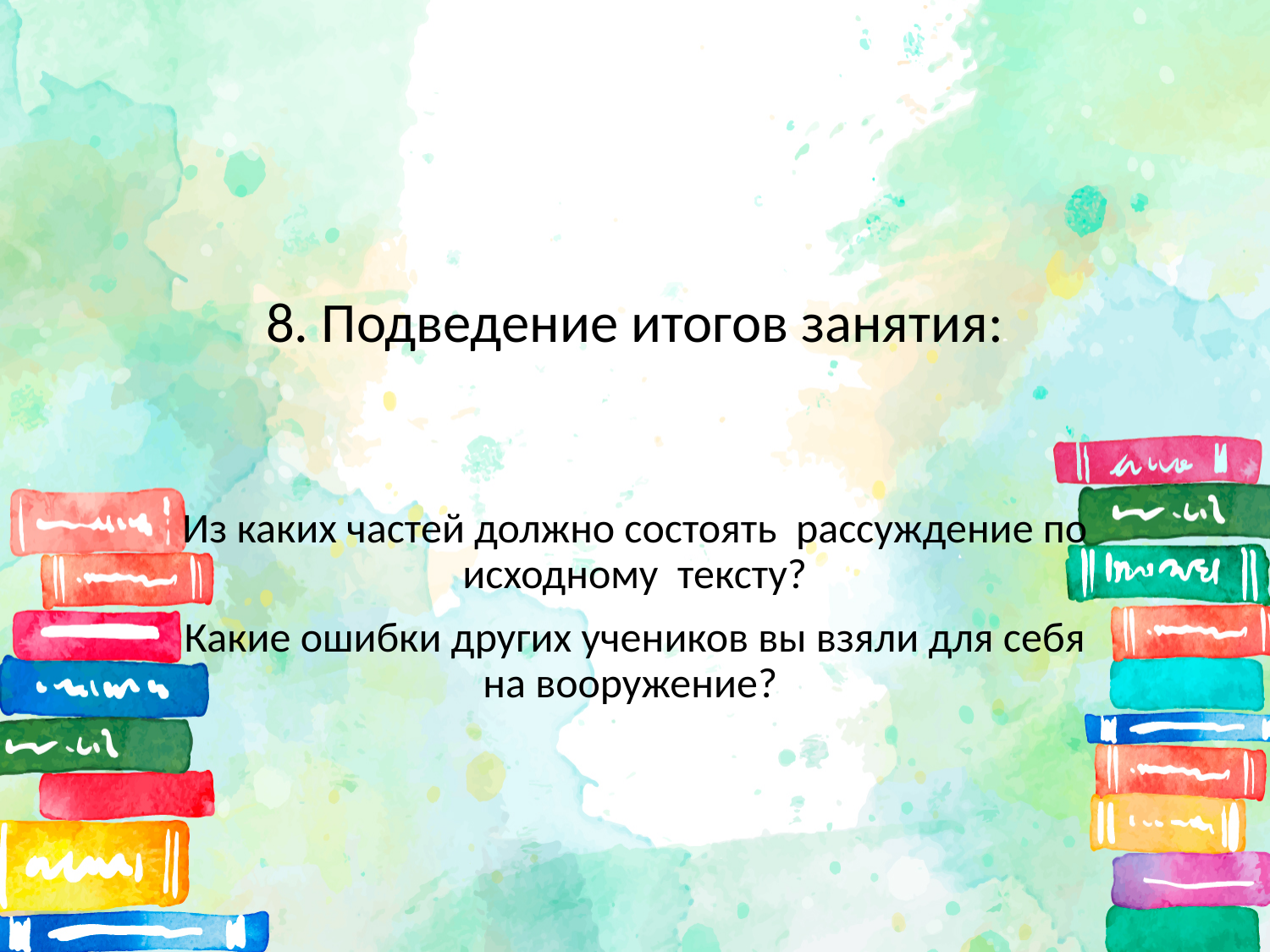

# 8. Подведение итогов занятия:
Из каких частей должно состоять  рассуждение по исходному  тексту?
Какие ошибки других учеников вы взяли для себя на вооружение?